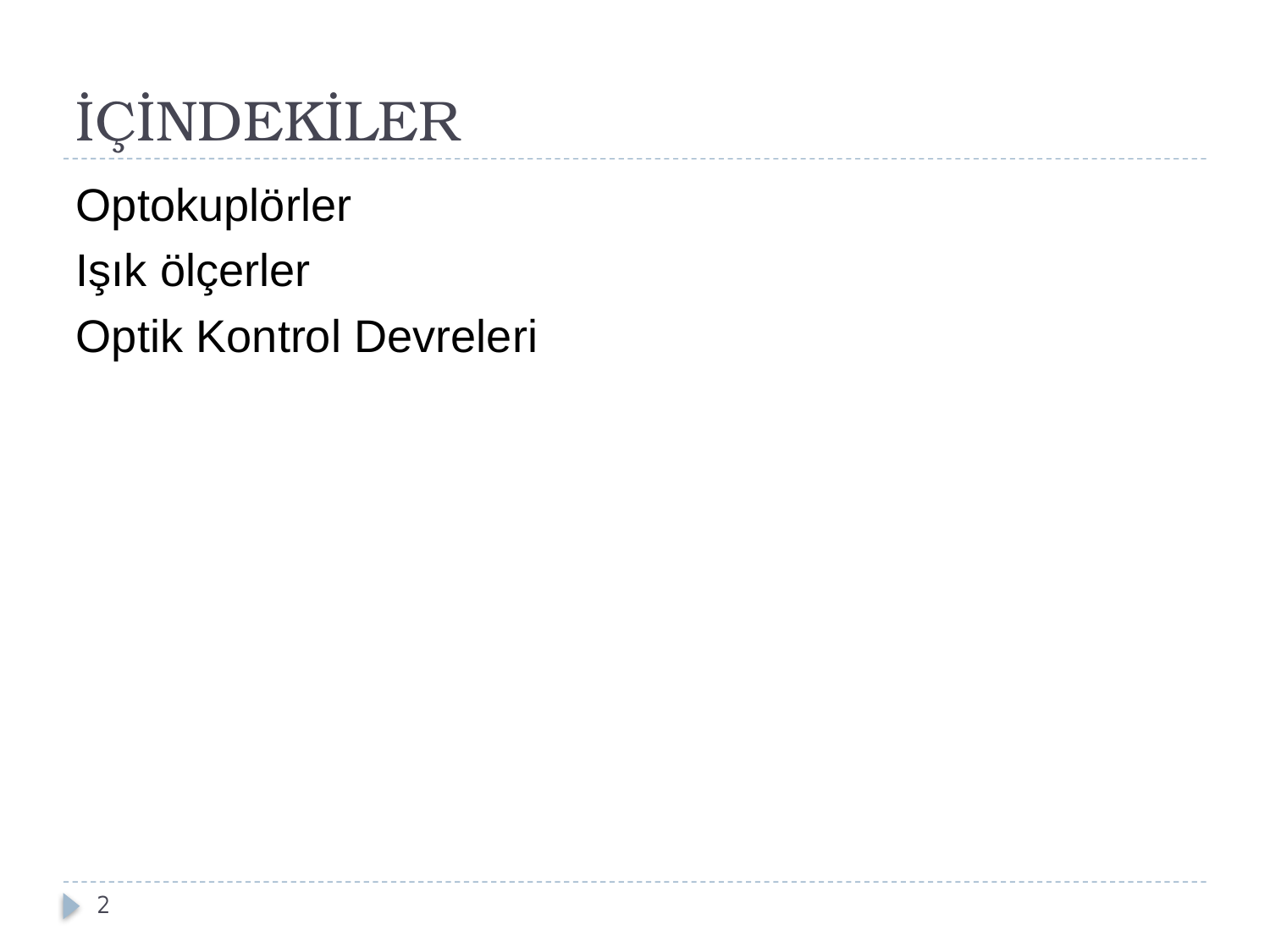

# İÇİNDEKİLER
Optokuplörler
Işık ölçerler
Optik Kontrol Devreleri

2